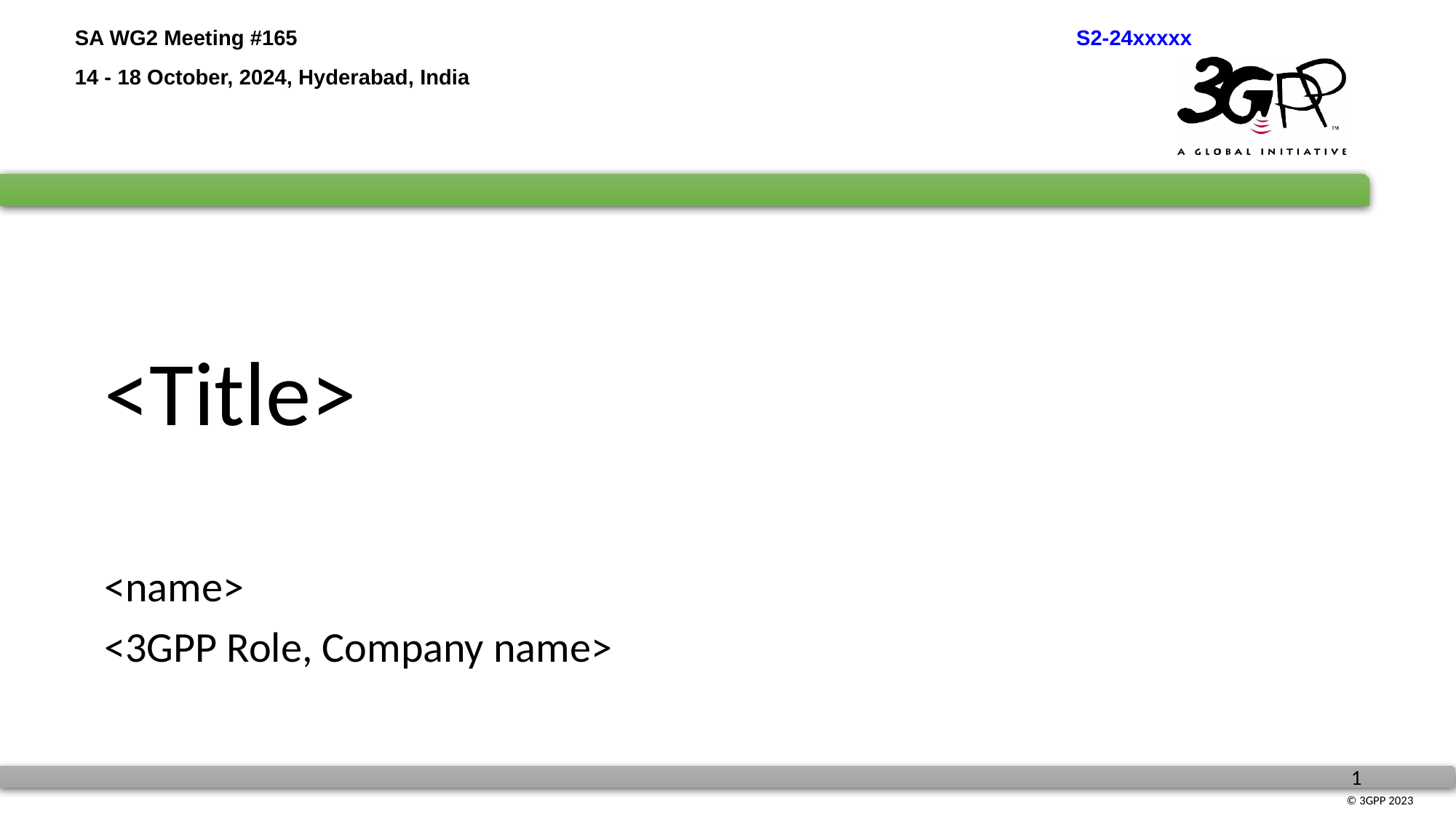

SA WG2 Meeting #165	S2-24xxxxx
14 - 18 October, 2024, Hyderabad, India
# <Title>
<name>
<3GPP Role, Company name>